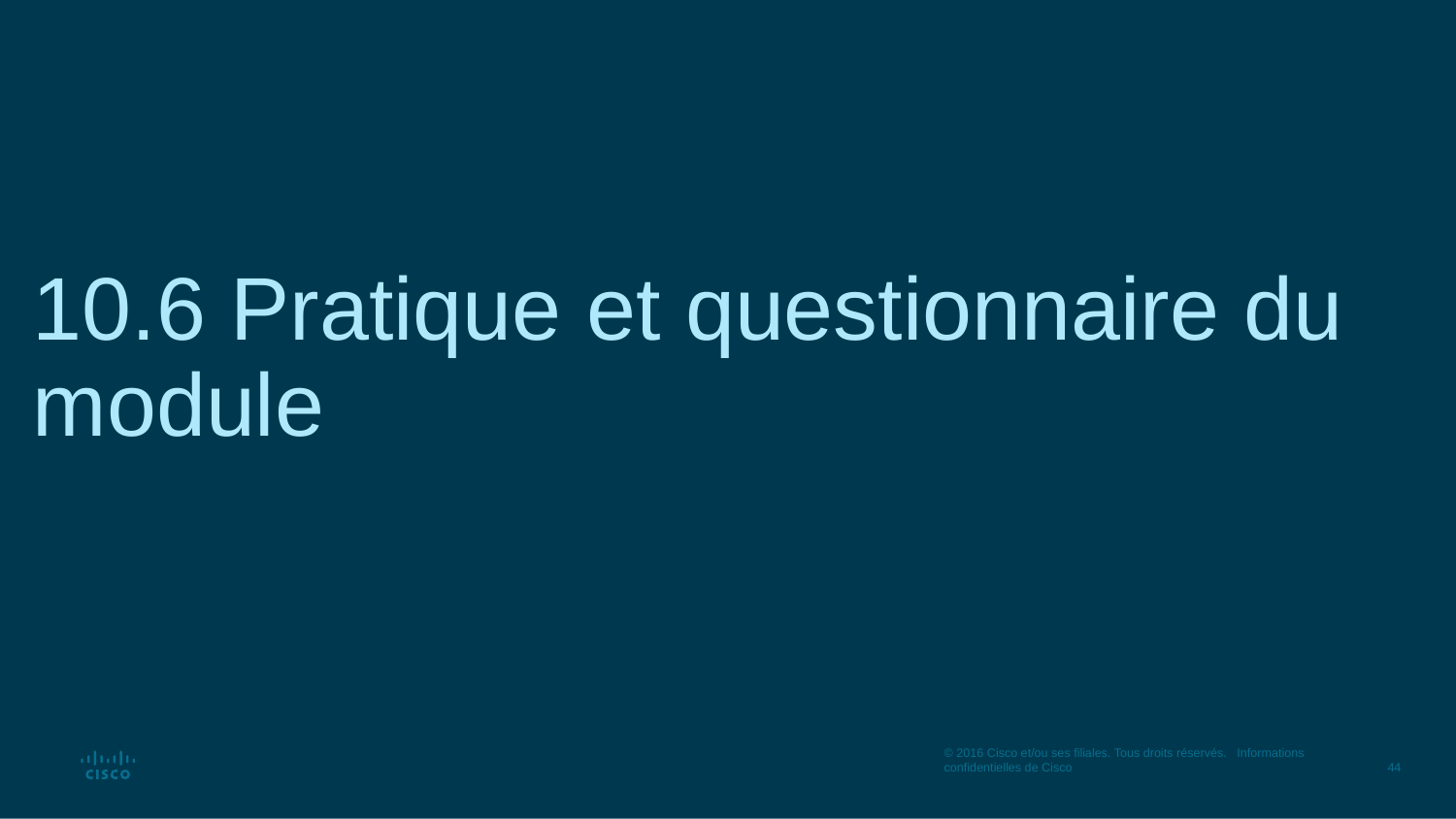

# 10.6 Pratique et questionnaire du module